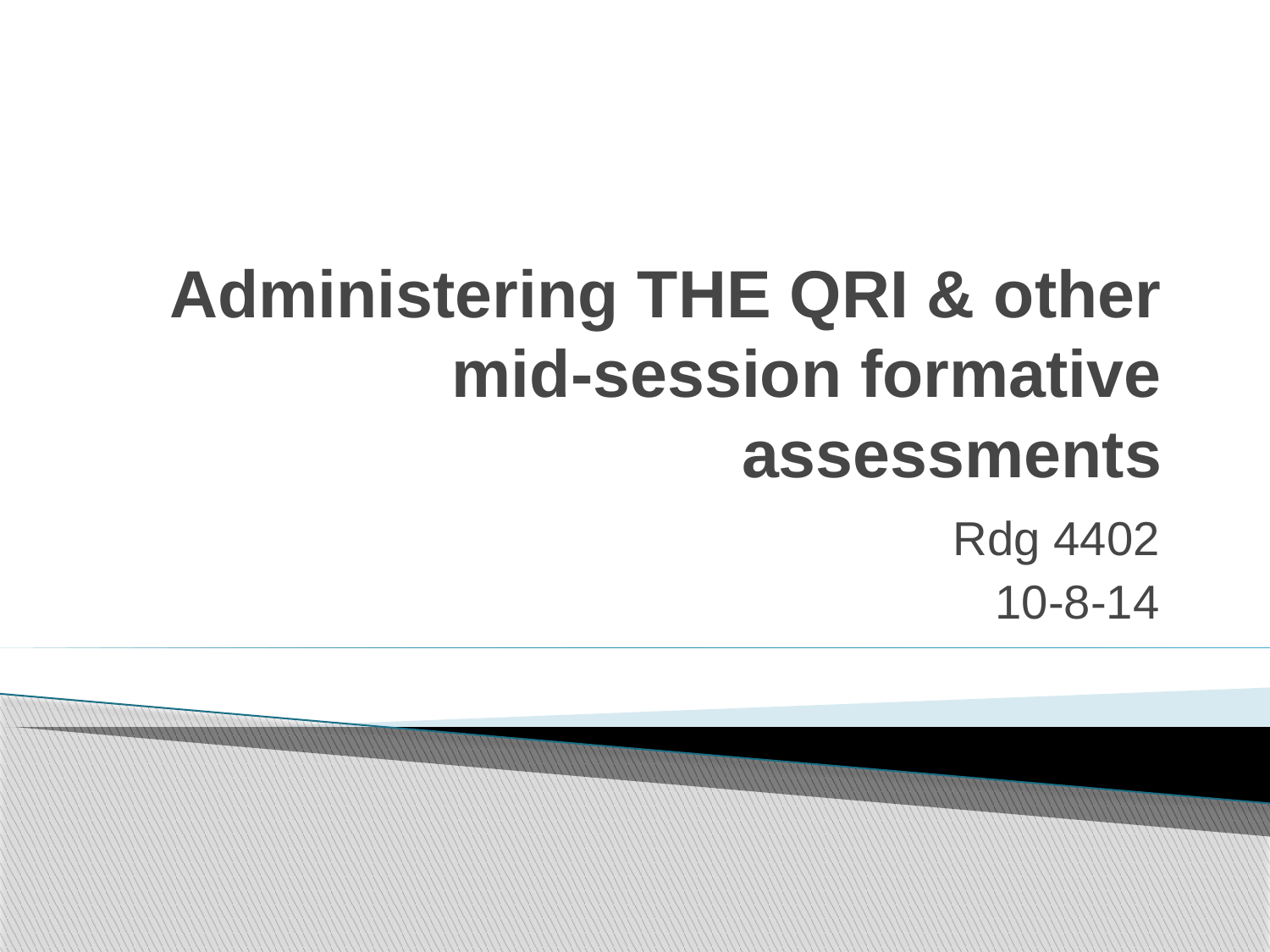

# Administering THE QRI & other mid-session formative assessments
Rdg 4402
10-8-14